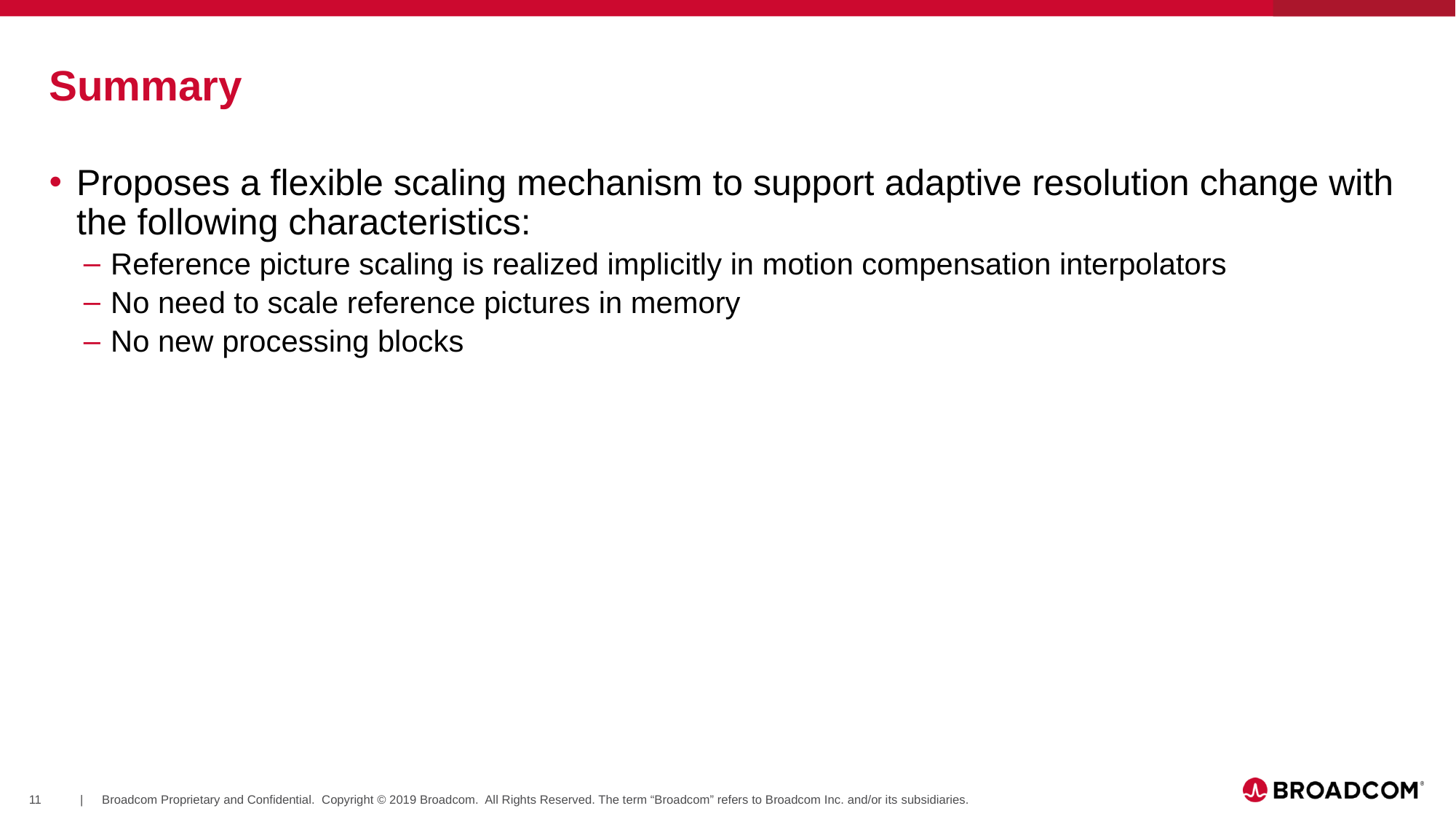

# Summary
Proposes a flexible scaling mechanism to support adaptive resolution change with the following characteristics:
Reference picture scaling is realized implicitly in motion compensation interpolators
No need to scale reference pictures in memory
No new processing blocks